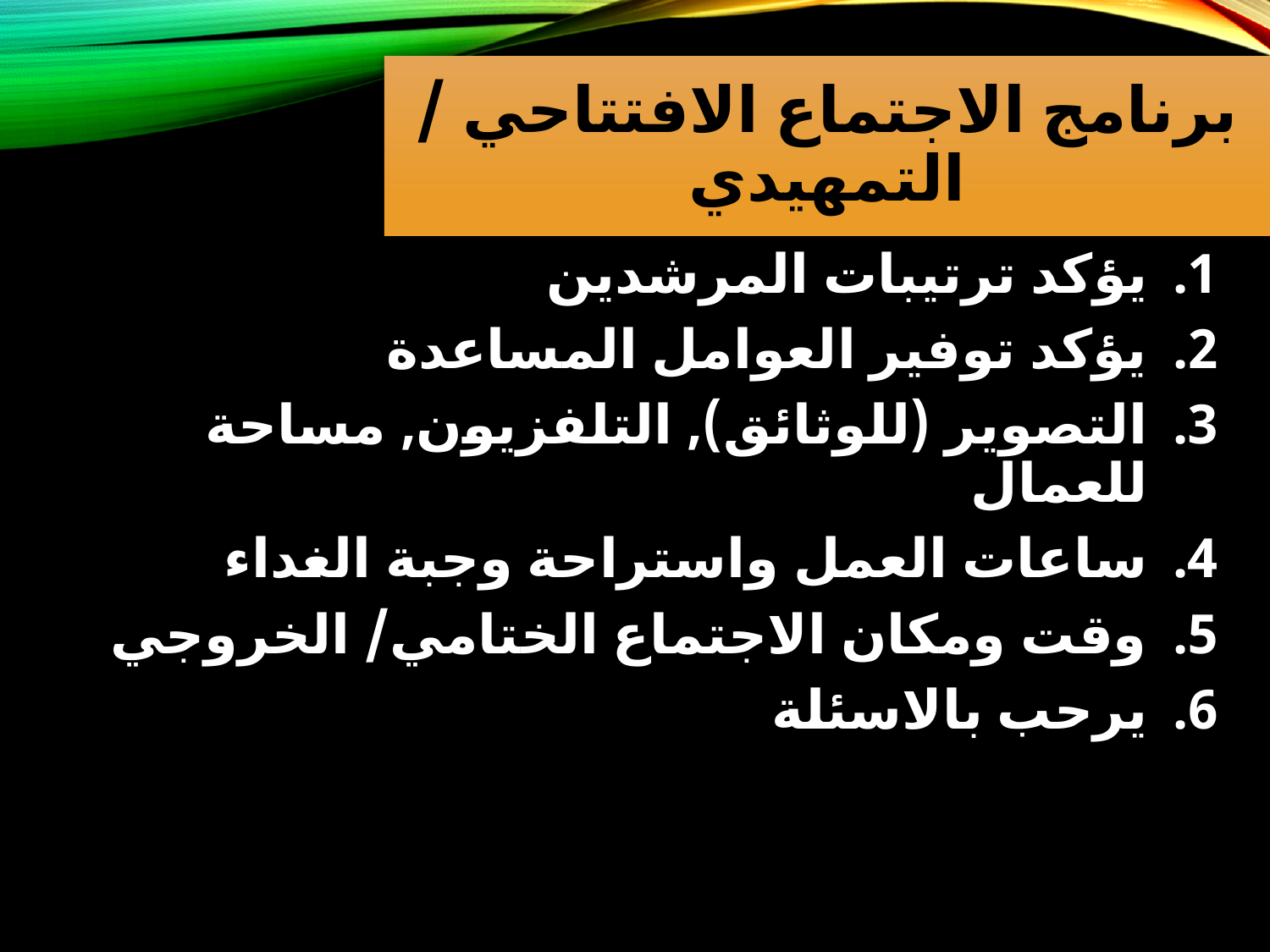

# برنامج الاجتماع الافتتاحي / التمهيدي
يؤكد ترتيبات المرشدين
يؤكد توفير العوامل المساعدة
التصوير (للوثائق), التلفزيون, مساحة للعمال
ساعات العمل واستراحة وجبة الغداء
وقت ومكان الاجتماع الختامي/ الخروجي
يرحب بالاسئلة